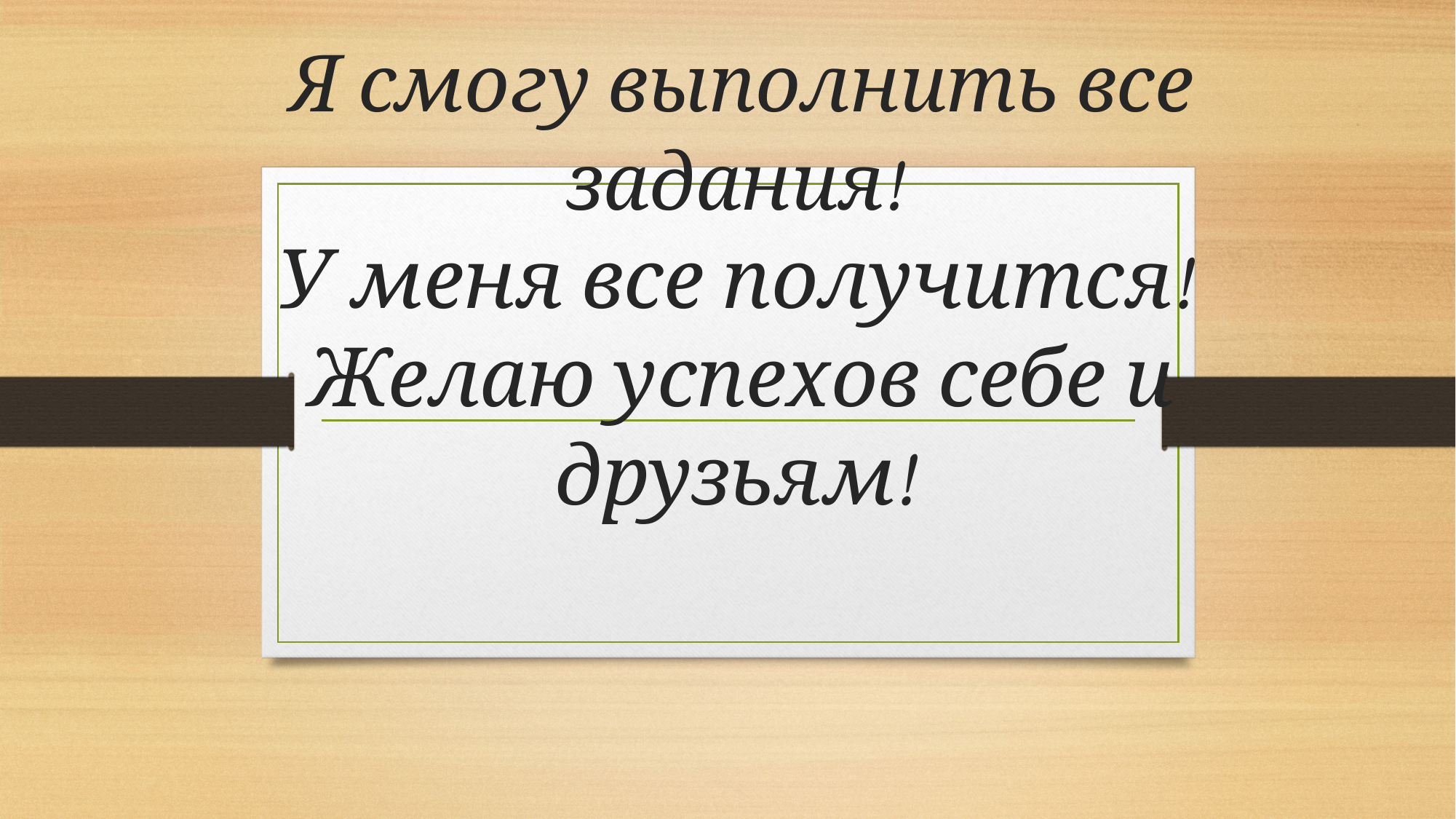

# Я смогу выполнить все задания!
У меня все получится!
Желаю успехов себе и друзьям!